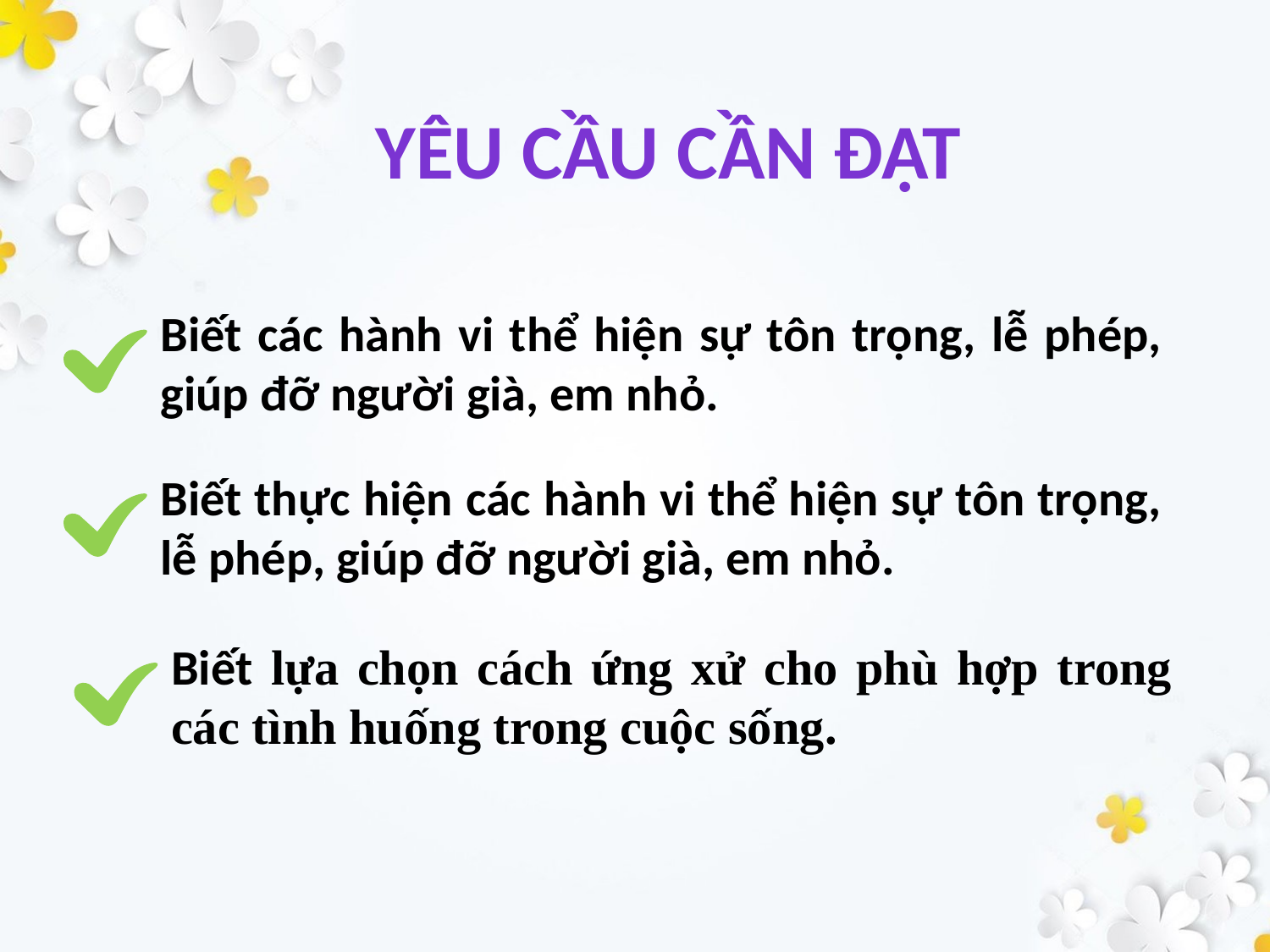

Yêu cầu cần đạt
Biết các hành vi thể hiện sự tôn trọng, lễ phép, giúp đỡ người già, em nhỏ.

Biết thực hiện các hành vi thể hiện sự tôn trọng, lễ phép, giúp đỡ người già, em nhỏ.

Biết lựa chọn cách ứng xử cho phù hợp trong các tình huống trong cuộc sống.